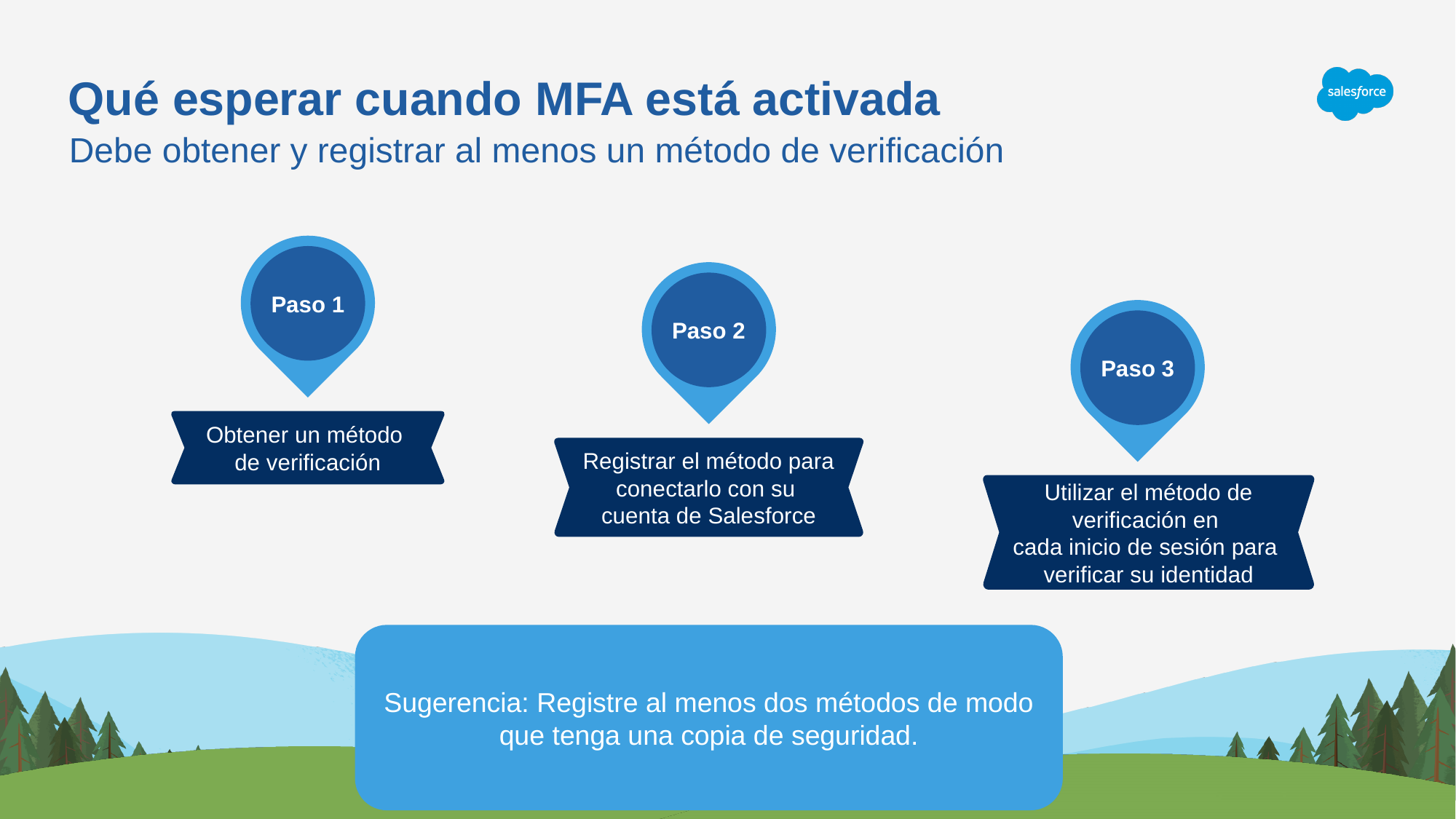

Qué esperar cuando MFA está activada
Debe obtener y registrar al menos un método de verificación

Paso 1

Paso 2

Paso 3
Obtener un método
de verificación
Registrar el método para conectarlo con su
cuenta de Salesforce
Utilizar el método de verificación en
cada inicio de sesión para
verificar su identidad
Sugerencia: Registre al menos dos métodos de modo que tenga una copia de seguridad.